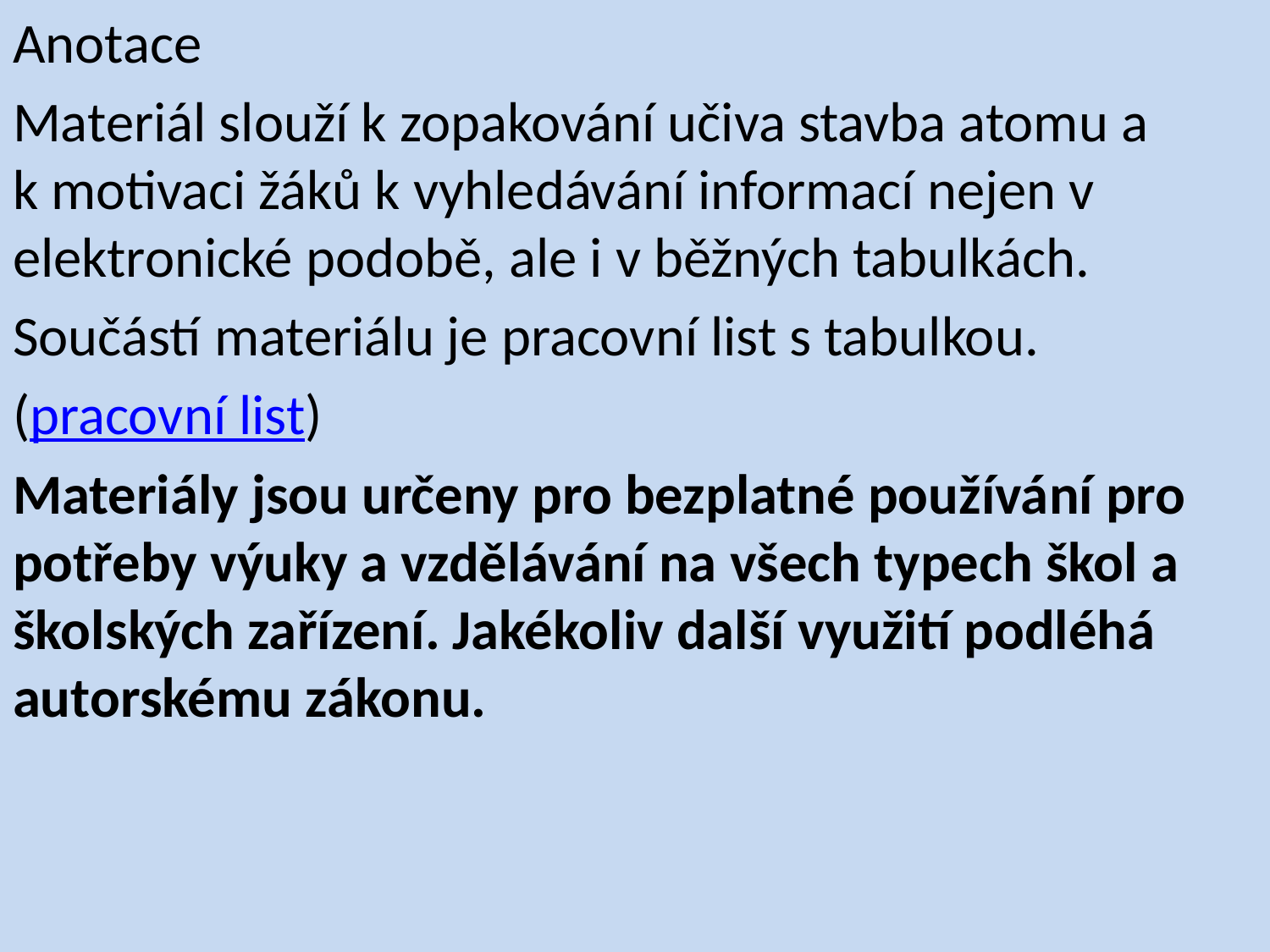

Anotace
Materiál slouží k zopakování učiva stavba atomu a       k motivaci žáků k vyhledávání informací nejen v elektronické podobě, ale i v běžných tabulkách.
Součástí materiálu je pracovní list s tabulkou.
(pracovní list)
Materiály jsou určeny pro bezplatné používání pro potřeby výuky a vzdělávání na všech typech škol a školských zařízení. Jakékoliv další využití podléhá autorskému zákonu.

#